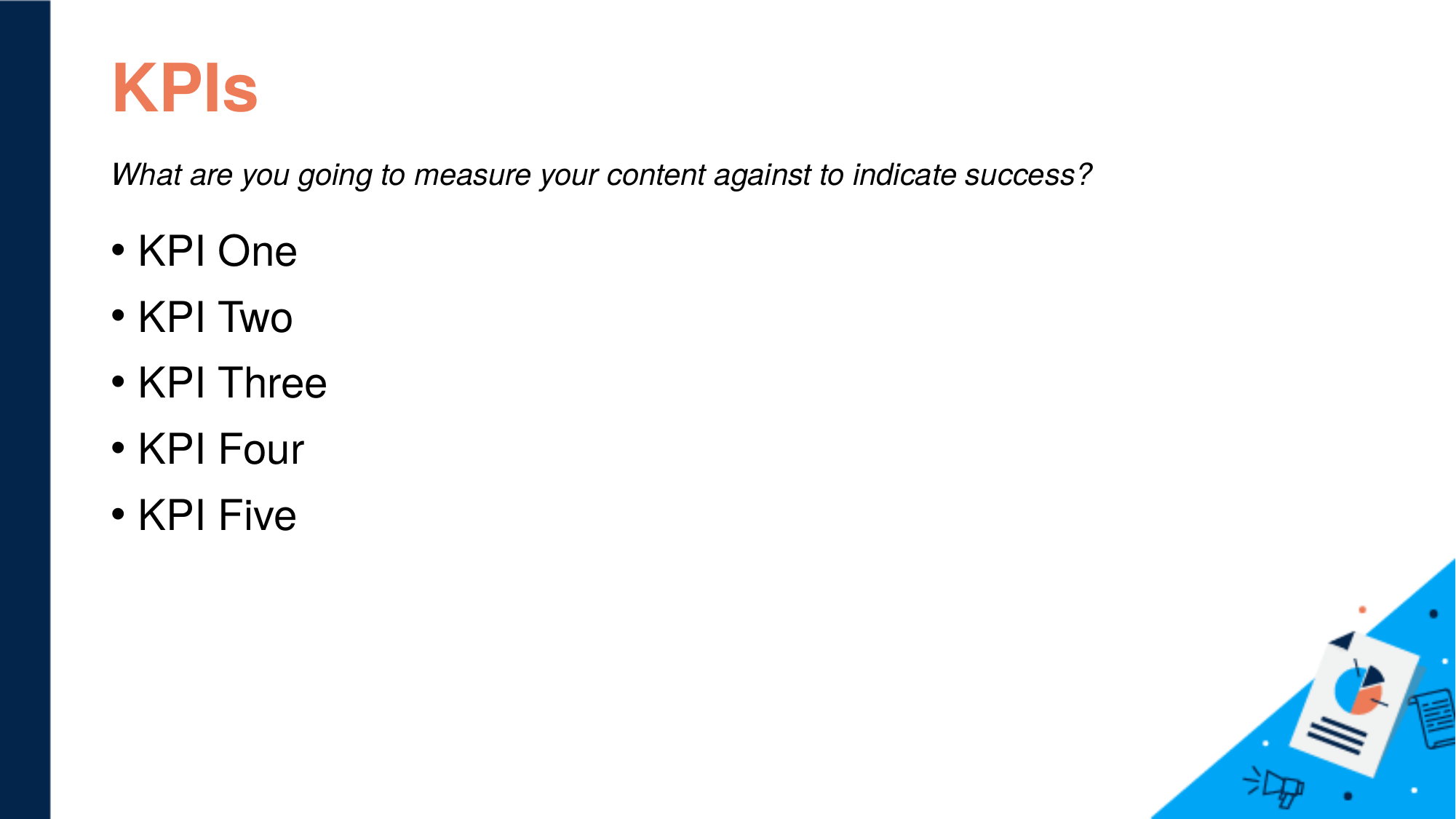

# KPIs What are you going to measure your content against to indicate success?
KPI One
KPI Two
KPI Three
KPI Four
KPI Five